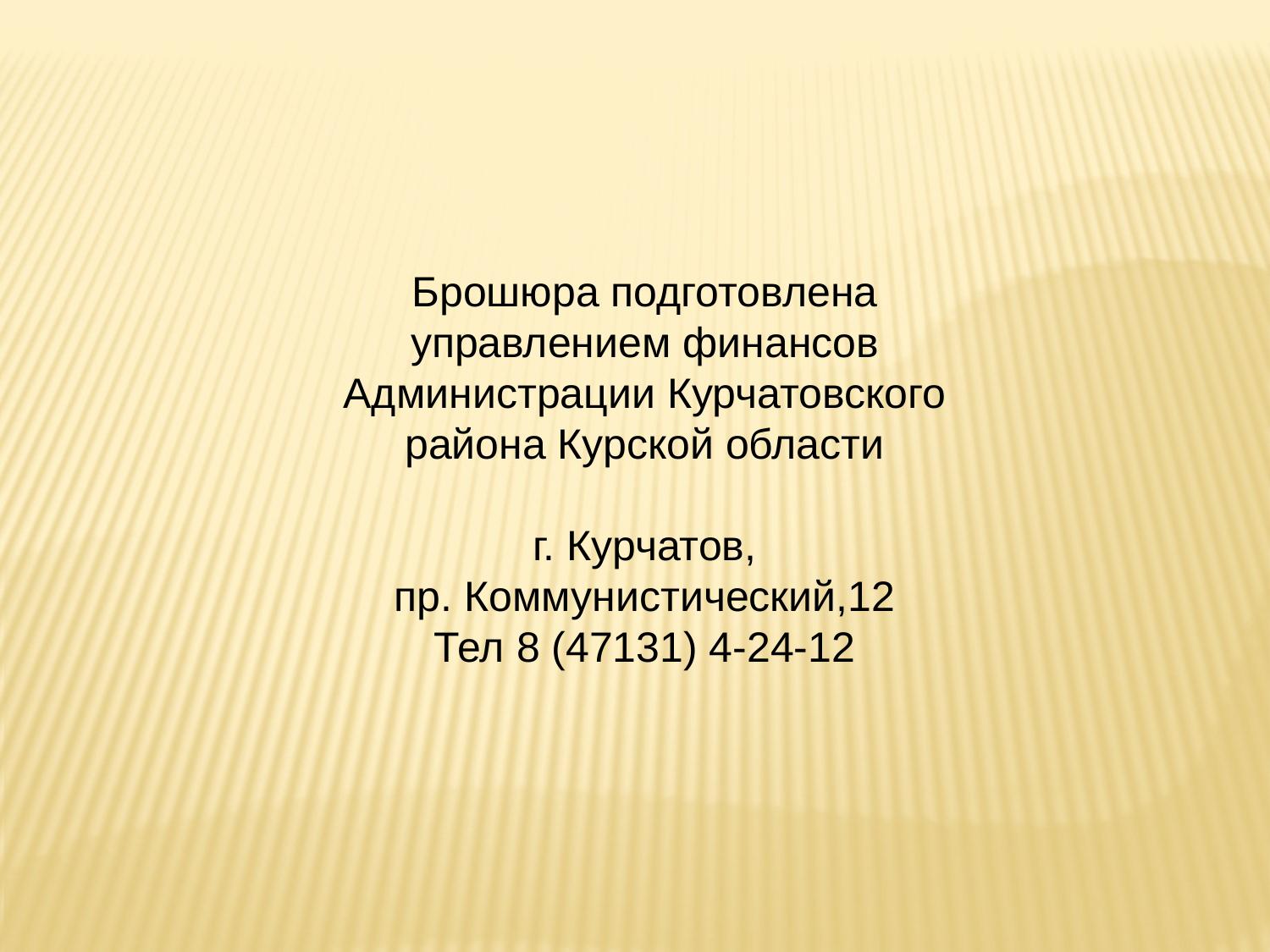

Брошюра подготовлена управлением финансов Администрации Курчатовского района Курской области

г. Курчатов,
пр. Коммунистический,12
Тел 8 (47131) 4-24-12